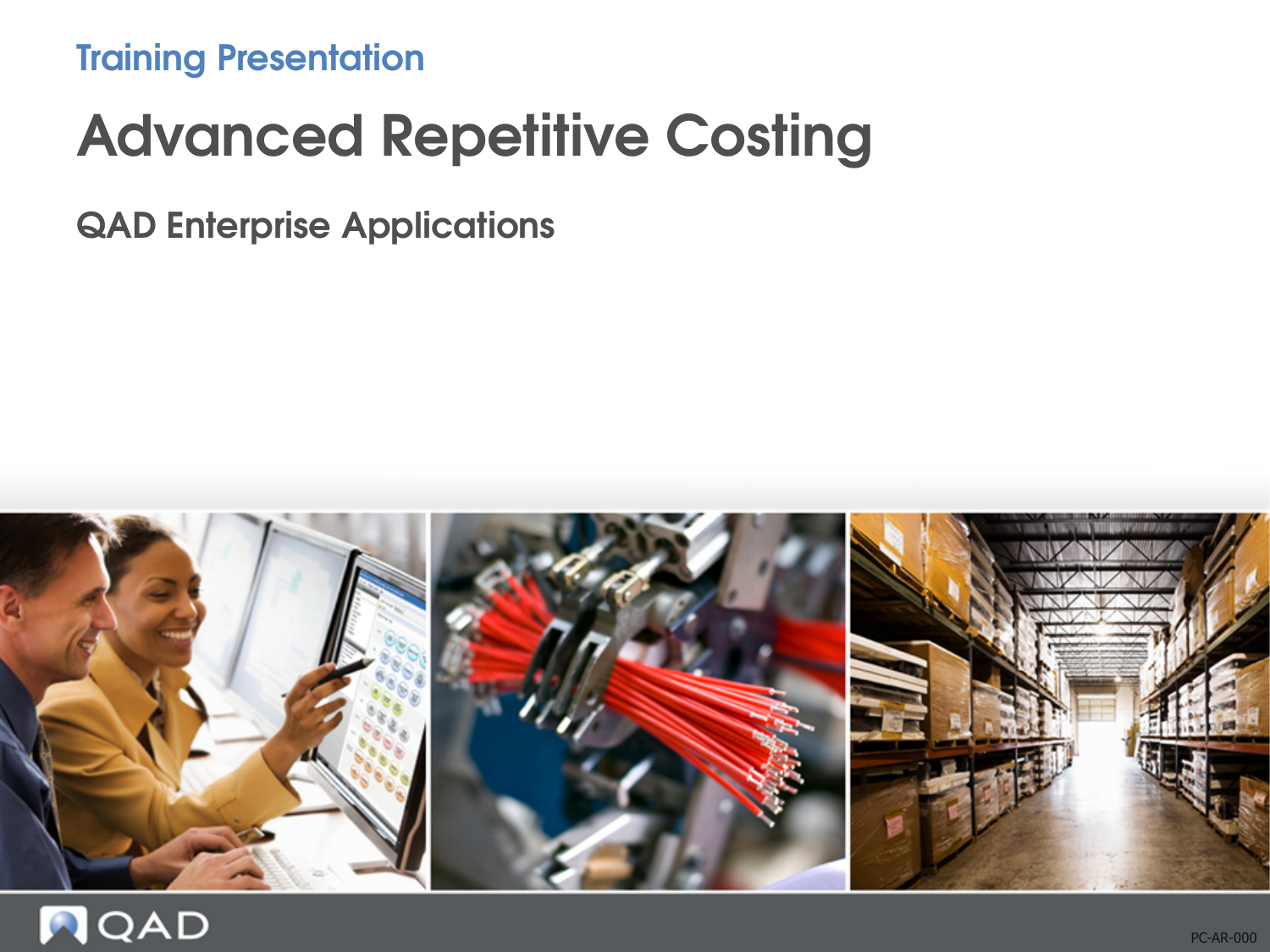

Training Presentation
# Advanced Repetitive Costing
QAD Enterprise Applications
PC-AR-000